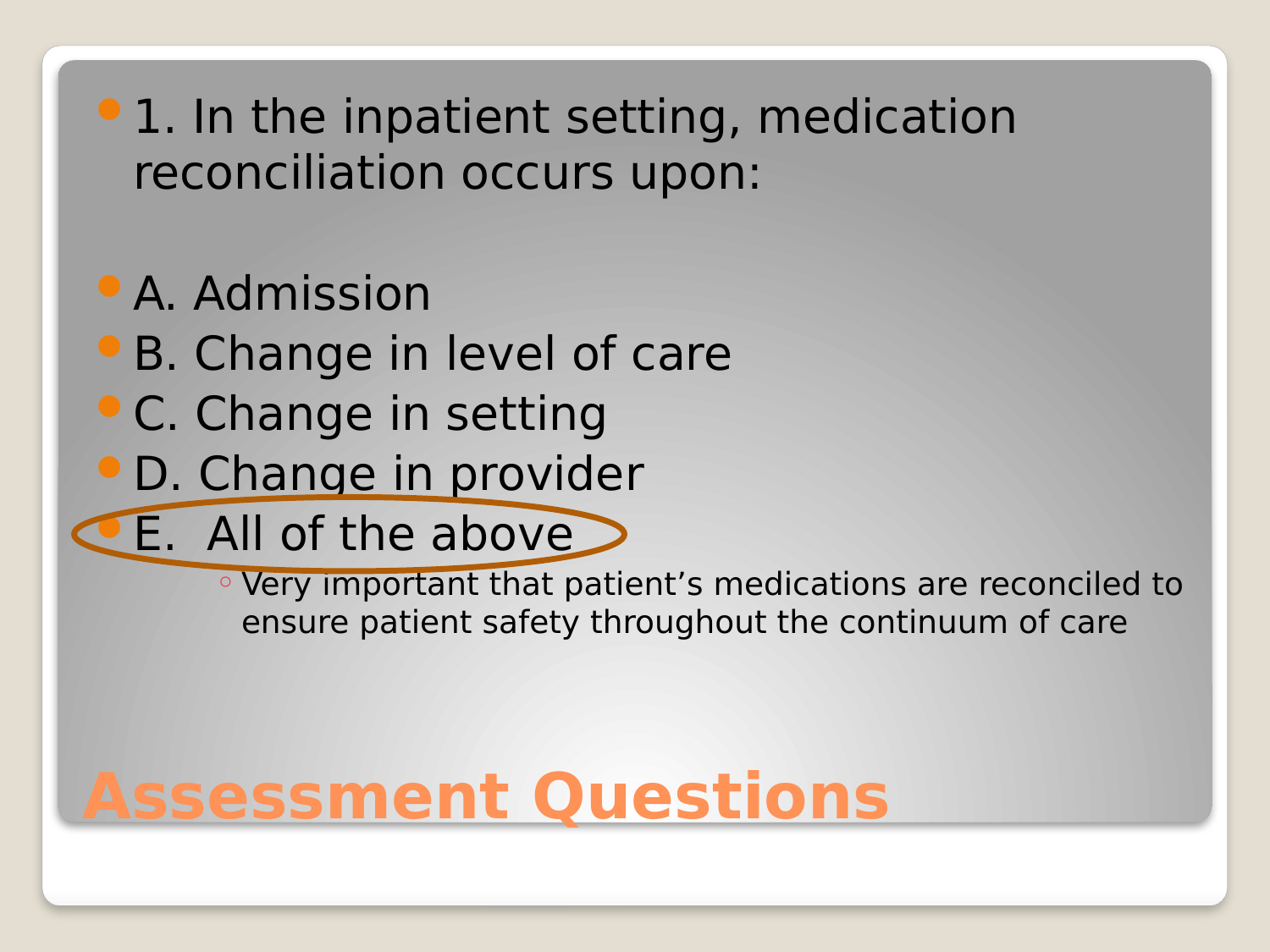

1. In the inpatient setting, medication reconciliation occurs upon:

A. Admission
B. Change in level of care
C. Change in setting
D. Change in provider
E.  All of the above
Very important that patient’s medications are reconciled to ensure patient safety throughout the continuum of care

# Assessment Questions